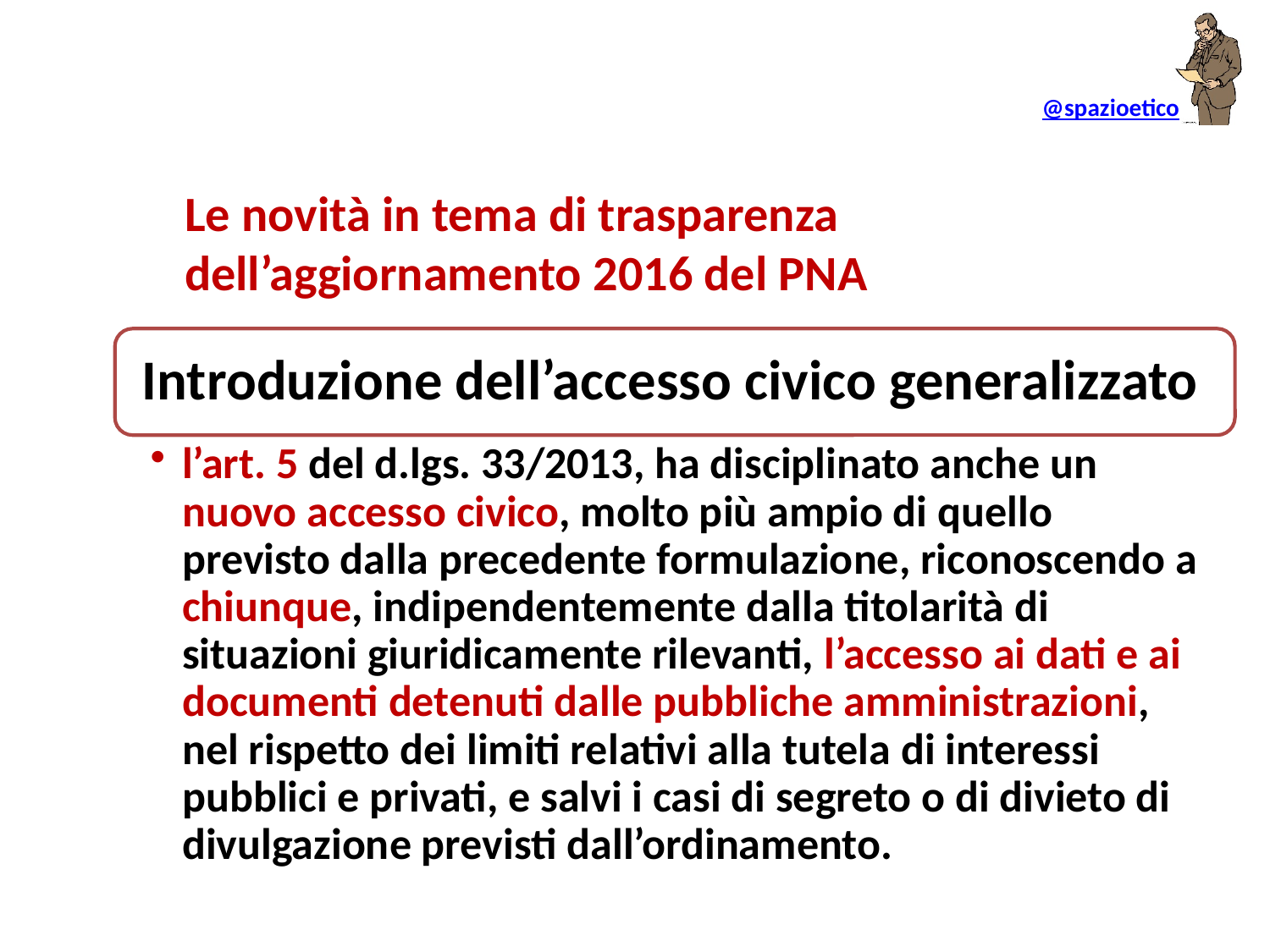

Le novità in tema di trasparenza dell’aggiornamento 2016 del PNA
Introduzione dell’accesso civico generalizzato
l’art. 5 del d.lgs. 33/2013, ha disciplinato anche un nuovo accesso civico, molto più ampio di quello previsto dalla precedente formulazione, riconoscendo a chiunque, indipendentemente dalla titolarità di situazioni giuridicamente rilevanti, l’accesso ai dati e ai documenti detenuti dalle pubbliche amministrazioni, nel rispetto dei limiti relativi alla tutela di interessi pubblici e privati, e salvi i casi di segreto o di divieto di divulgazione previsti dall’ordinamento.